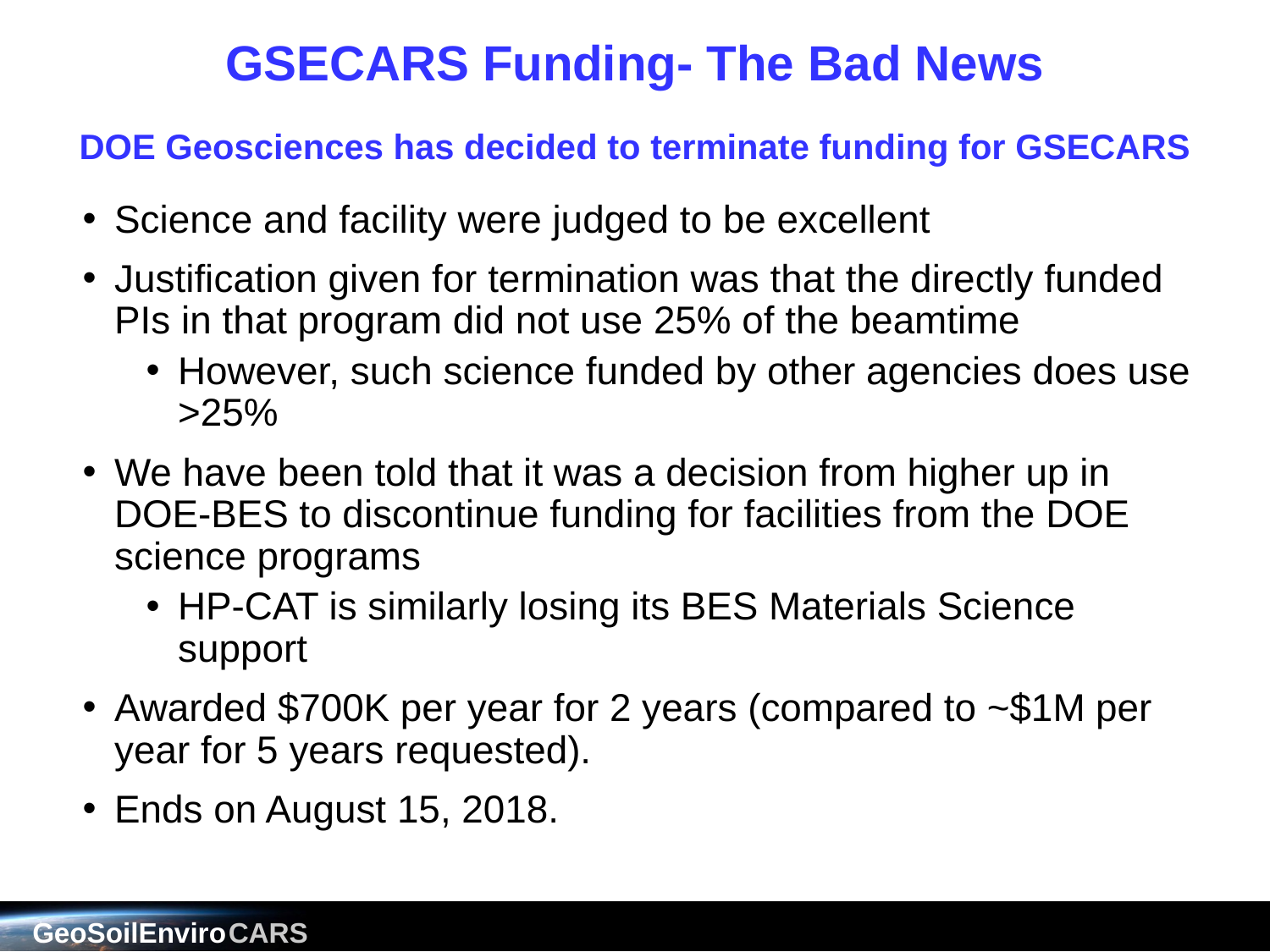

# GSECARS Funding- The Bad News DOE Geosciences has decided to terminate funding for GSECARS
Science and facility were judged to be excellent
Justification given for termination was that the directly funded PIs in that program did not use 25% of the beamtime
However, such science funded by other agencies does use >25%
We have been told that it was a decision from higher up in DOE-BES to discontinue funding for facilities from the DOE science programs
HP-CAT is similarly losing its BES Materials Science support
Awarded $700K per year for 2 years (compared to ~$1M per year for 5 years requested).
Ends on August 15, 2018.